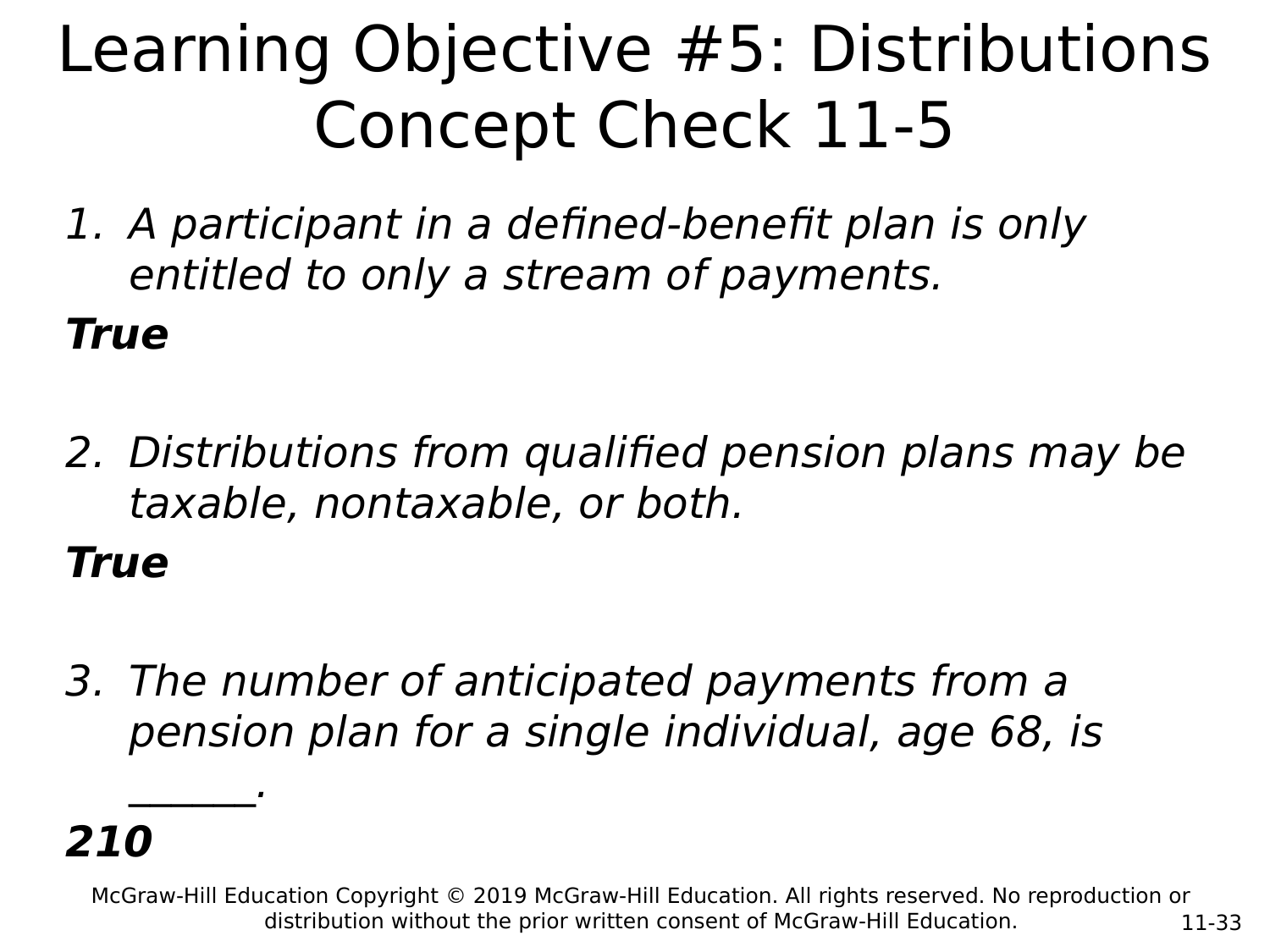

# Learning Objective #5: Distributions Concept Check 11-5
A participant in a defined-benefit plan is only entitled to only a stream of payments.
True

Distributions from qualified pension plans may be taxable, nontaxable, or both.
True

The number of anticipated payments from a pension plan for a single individual, age 68, is  ______.
210
McGraw-Hill Education Copyright © 2019 McGraw-Hill Education. All rights reserved. No reproduction or distribution without the prior written consent of McGraw-Hill Education.
11-33